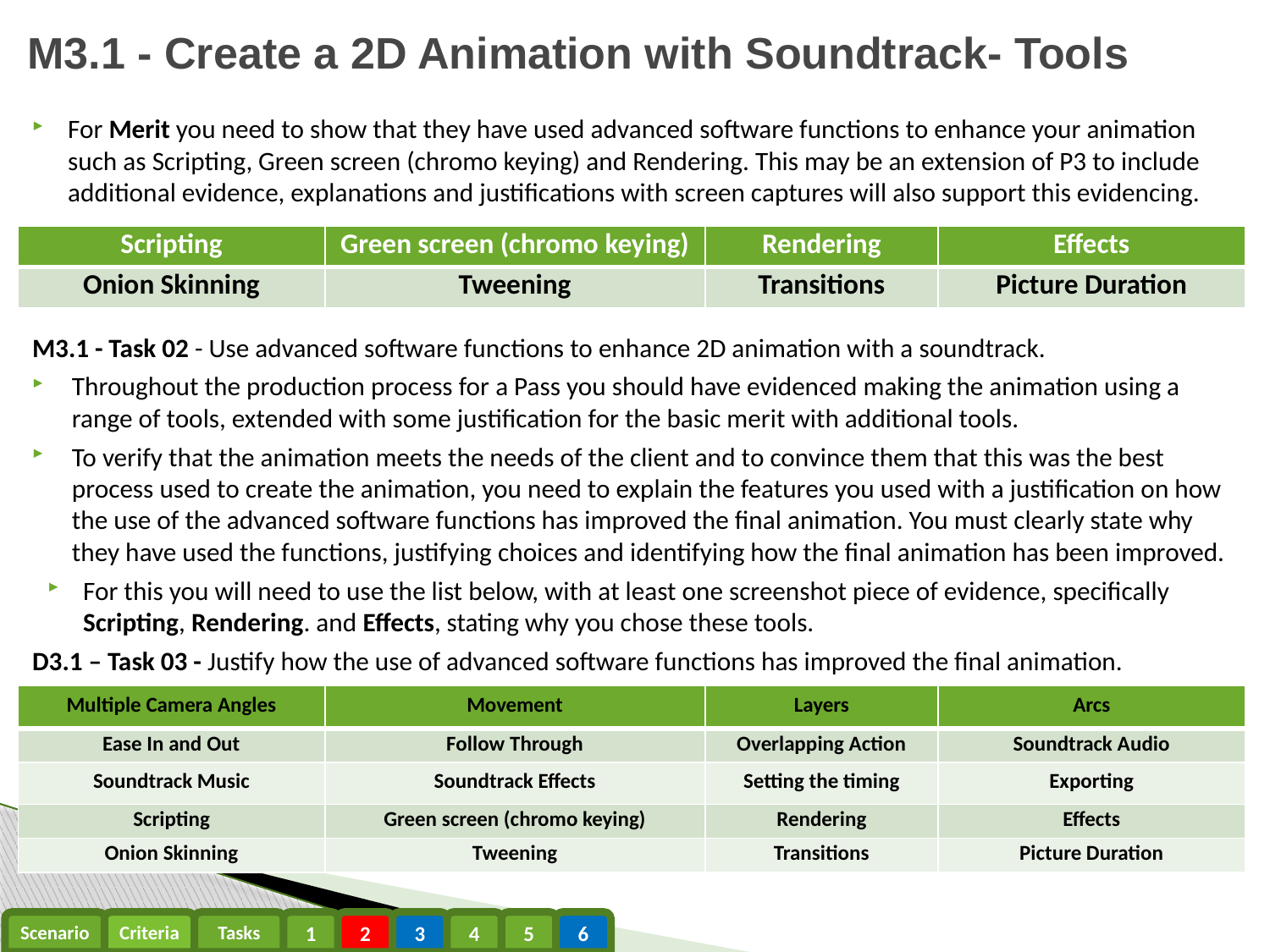

M3.1 - Create a 2D Animation with Soundtrack- Tools
For Merit you need to show that they have used advanced software functions to enhance your animation such as Scripting, Green screen (chromo keying) and Rendering. This may be an extension of P3 to include additional evidence, explanations and justifications with screen captures will also support this evidencing.

M3.1 - Task 02 - Use advanced software functions to enhance 2D animation with a soundtrack.
Throughout the production process for a Pass you should have evidenced making the animation using a range of tools, extended with some justification for the basic merit with additional tools.
To verify that the animation meets the needs of the client and to convince them that this was the best process used to create the animation, you need to explain the features you used with a justification on how the use of the advanced software functions has improved the final animation. You must clearly state why they have used the functions, justifying choices and identifying how the final animation has been improved.
For this you will need to use the list below, with at least one screenshot piece of evidence, specifically Scripting, Rendering. and Effects, stating why you chose these tools.
D3.1 – Task 03 - Justify how the use of advanced software functions has improved the final animation.

| Scripting | Green screen (chromo keying) | Rendering | Effects |
| --- | --- | --- | --- |
| Onion Skinning | Tweening | Transitions | Picture Duration |
| Multiple Camera Angles | Movement | Layers | Arcs |
| --- | --- | --- | --- |
| Ease In and Out | Follow Through | Overlapping Action | Soundtrack Audio |
| Soundtrack Music | Soundtrack Effects | Setting the timing | Exporting |
| Scripting | Green screen (chromo keying) | Rendering | Effects |
| Onion Skinning | Tweening | Transitions | Picture Duration |